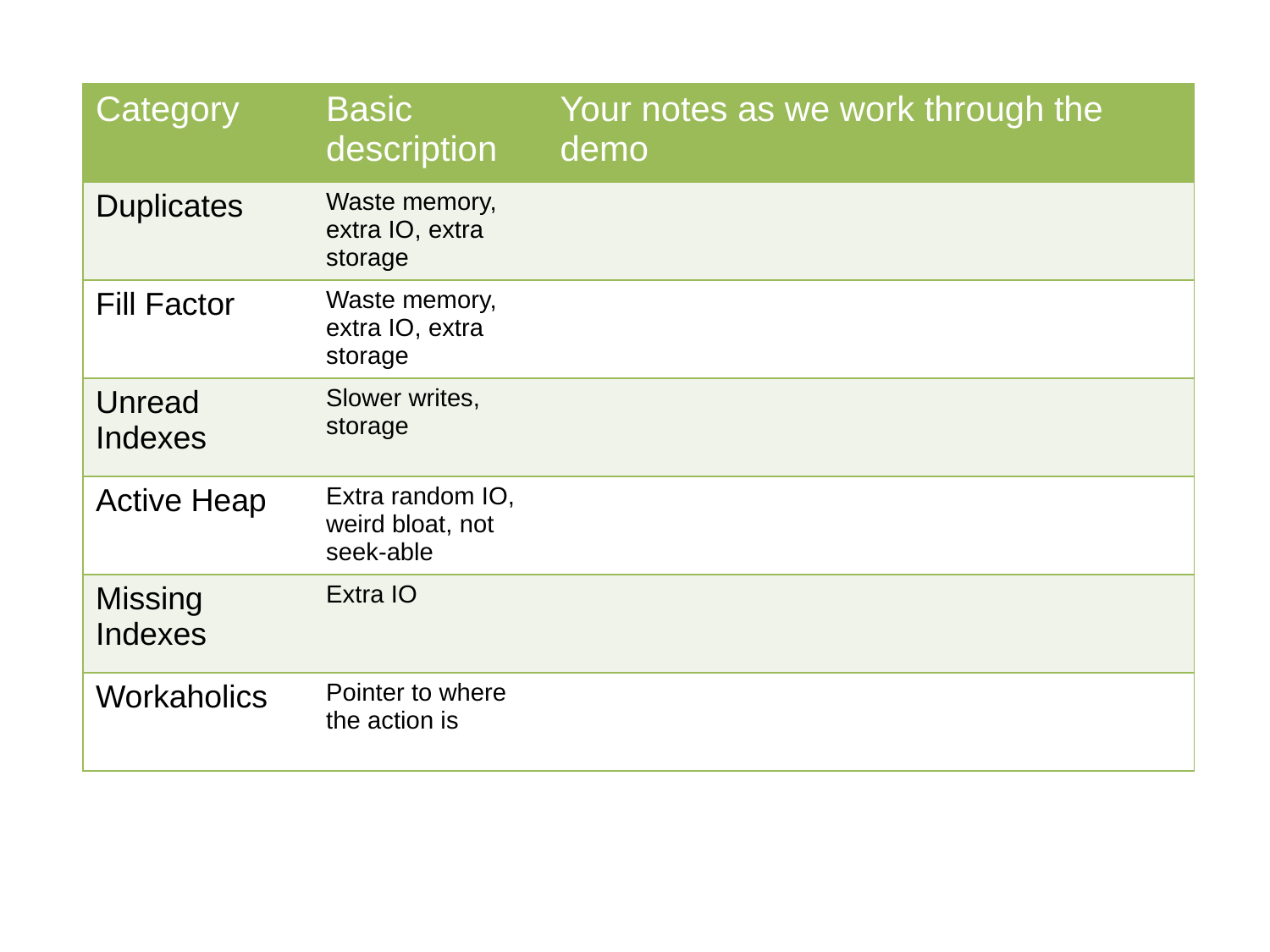

| Category | Basic description | Your notes as we work through the demo |
| --- | --- | --- |
| Duplicates | Waste memory, extra IO, extra storage |  |
| Fill Factor | Waste memory, extra IO, extra storage |  |
| Unread Indexes | Slower writes, storage |  |
| Active Heap | Extra random IO, weird bloat, not seek-able |  |
| Missing Indexes | Extra IO |  |
| Workaholics | Pointer to where the action is |  |